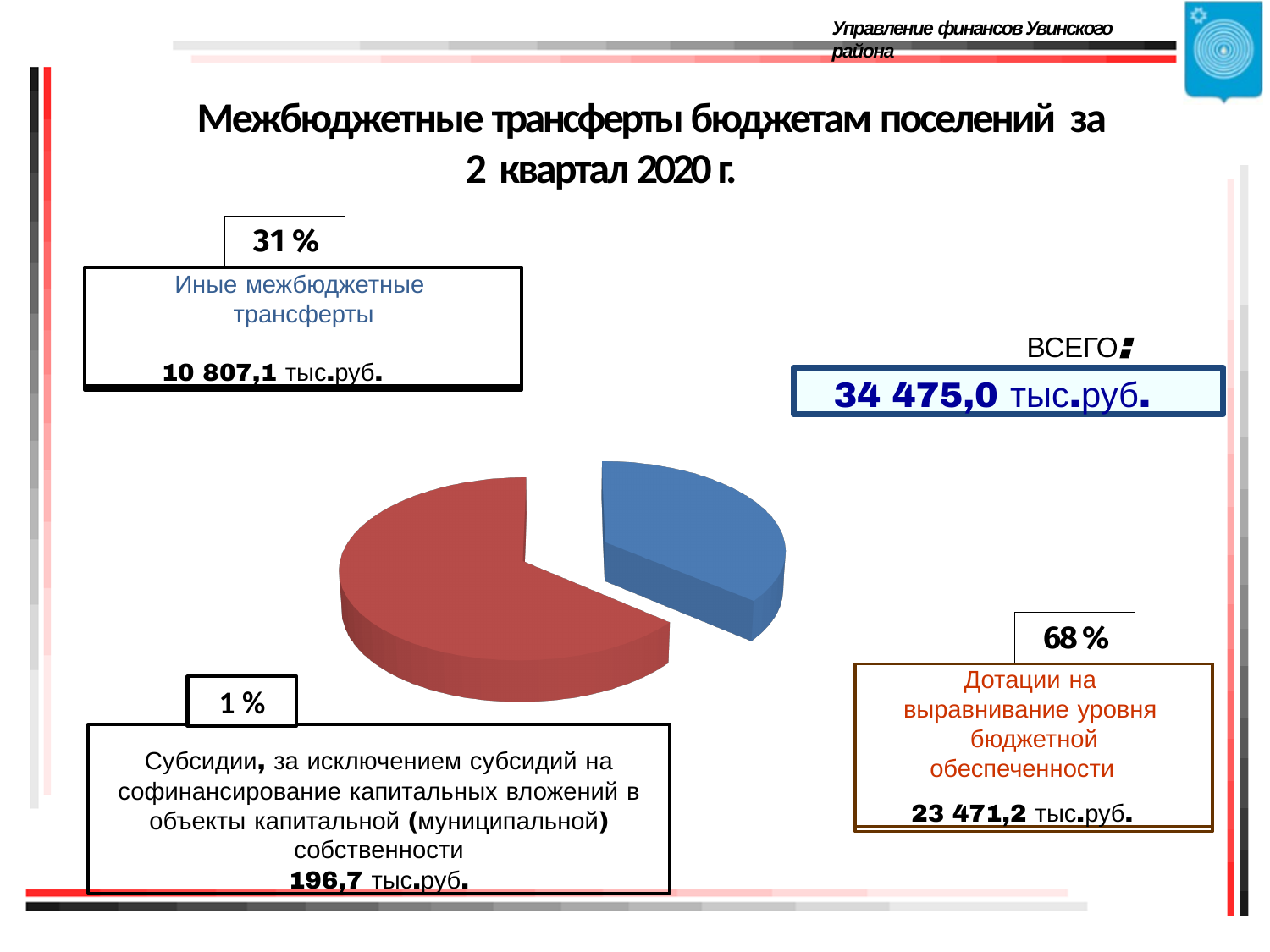

Управление финансов Увинского района

# Межбюджетные трансферты бюджетам поселений  за 2  квартал 2020 г.

31 %

Иные межбюджетные  трансферты
10 807,1 тыс.руб.
ВСЕГО:
34 475,0 тыс.руб.

[unsupported chart]

68 %

Дотации на  выравнивание уровня  бюджетной
обеспеченности
23 471,2 тыс.руб.
1 %

Субсидии, за исключением субсидий на софинансирование капитальных вложений в объекты капитальной (муниципальной) собственности
196,7 тыс.руб.